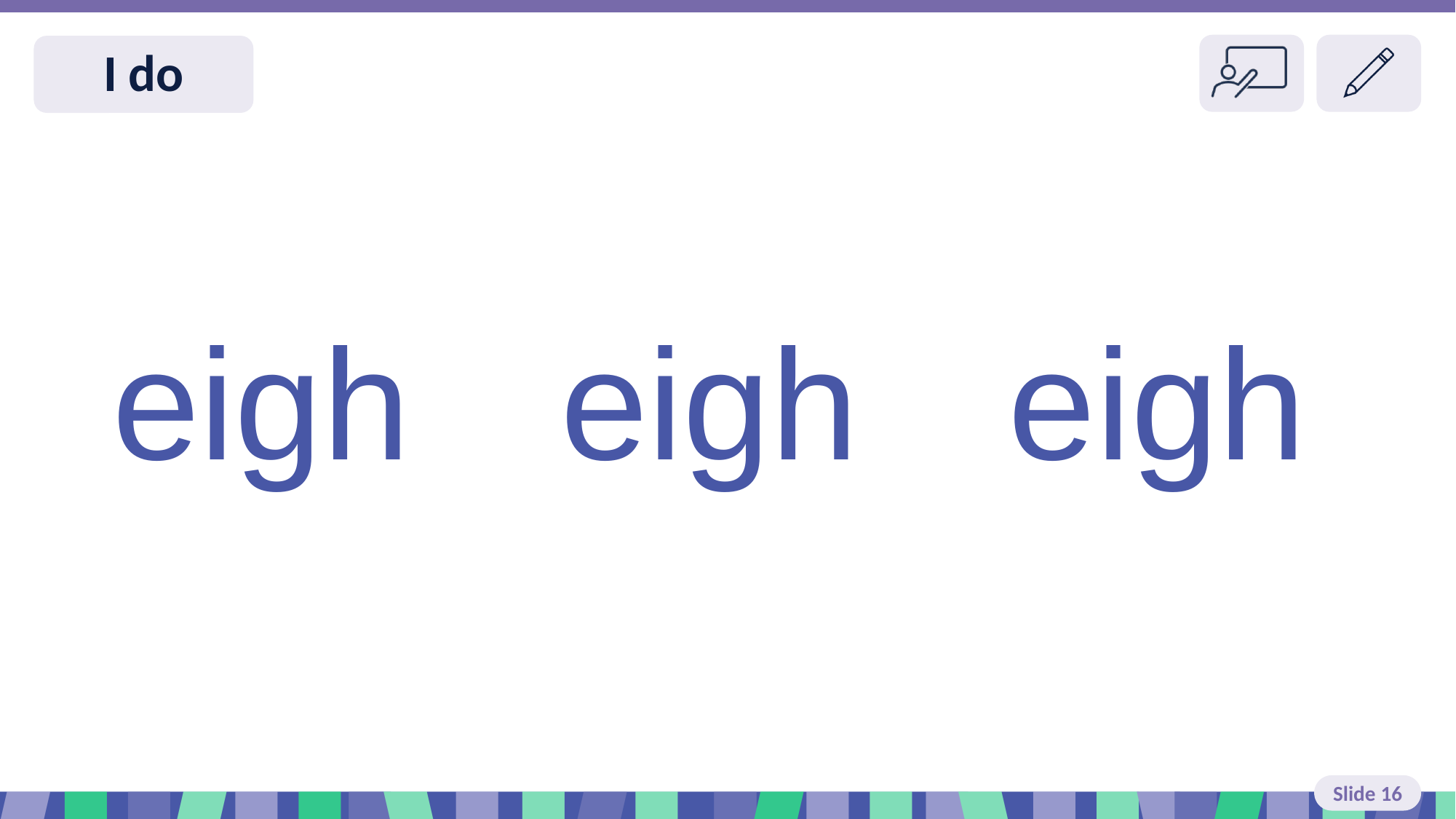

Slide 16 I do
 eigh
 eigh
 eigh